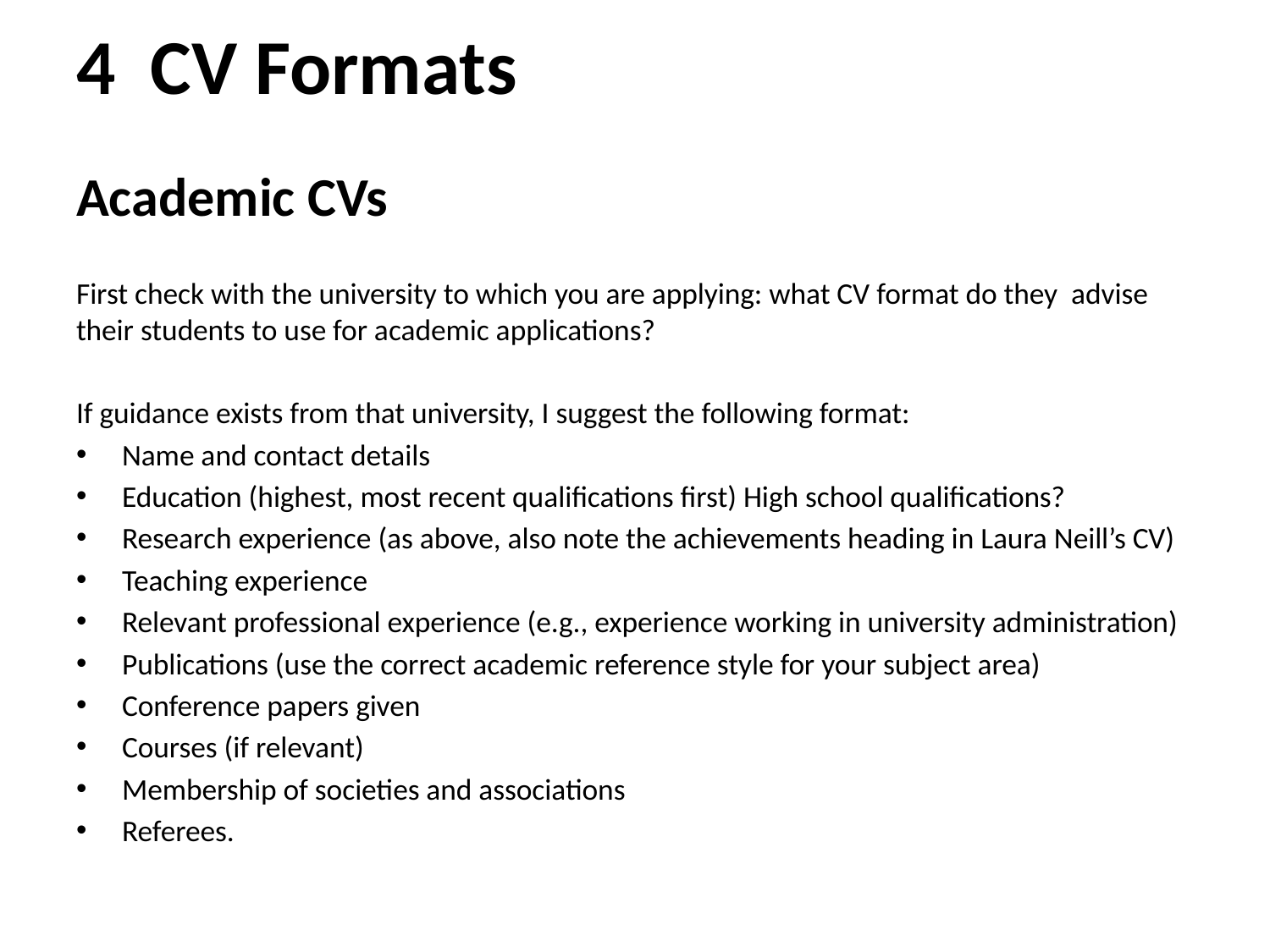

# 4  CV Formats
Academic CVs

First check with the university to which you are applying: what CV format do they  advise their students to use for academic applications?

If guidance exists from that university, I suggest the following format:
Name and contact details
Education (highest, most recent qualifications first) High school qualifications?
Research experience (as above, also note the achievements heading in Laura Neill’s CV)
Teaching experience
Relevant professional experience (e.g., experience working in university administration)
Publications (use the correct academic reference style for your subject area)
Conference papers given
Courses (if relevant)
Membership of societies and associations
Referees.